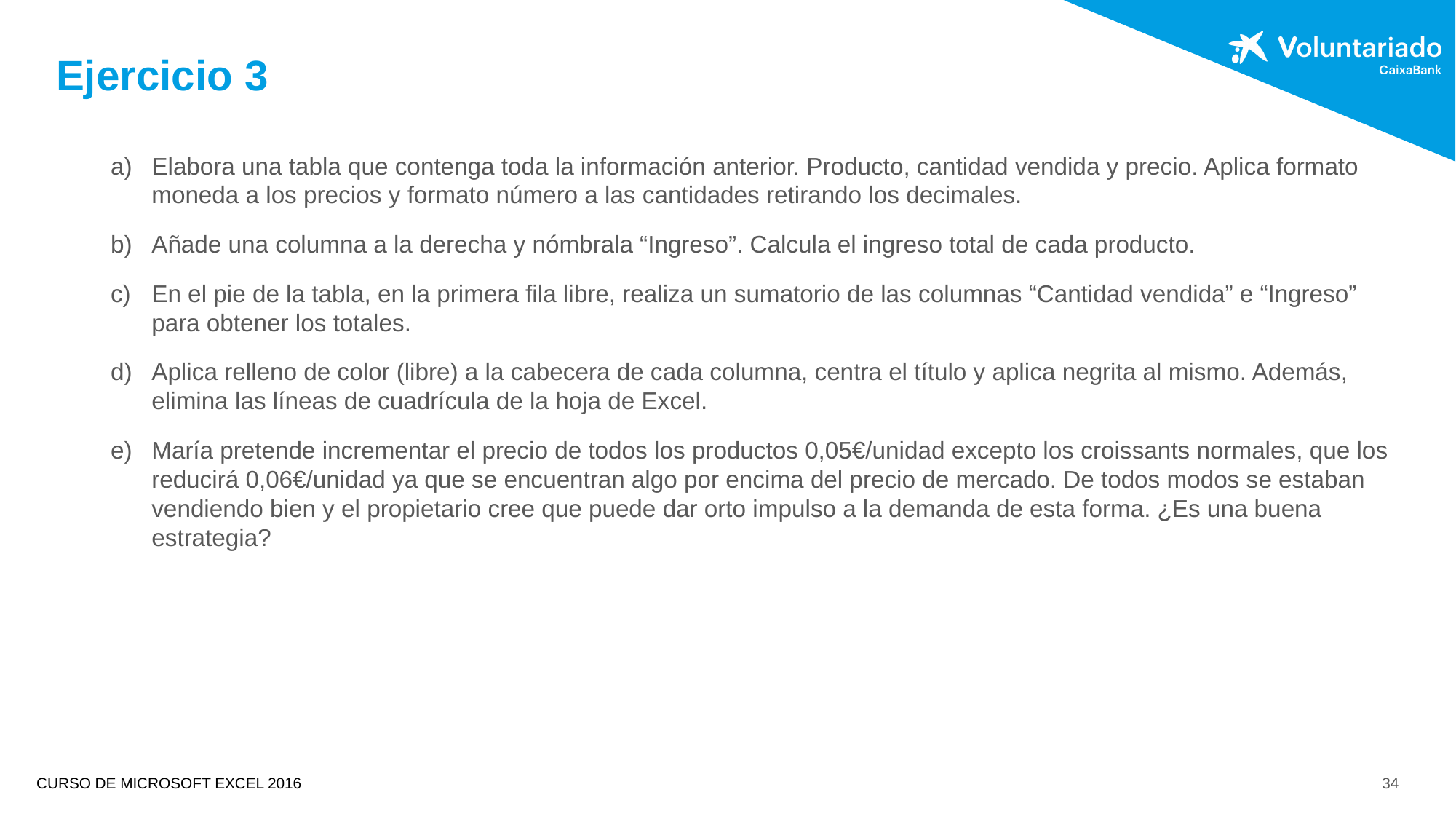

# Ejercicio 3
Elabora una tabla que contenga toda la información anterior. Producto, cantidad vendida y precio. Aplica formato moneda a los precios y formato número a las cantidades retirando los decimales.
Añade una columna a la derecha y nómbrala “Ingreso”. Calcula el ingreso total de cada producto.
En el pie de la tabla, en la primera fila libre, realiza un sumatorio de las columnas “Cantidad vendida” e “Ingreso” para obtener los totales.
Aplica relleno de color (libre) a la cabecera de cada columna, centra el título y aplica negrita al mismo. Además, elimina las líneas de cuadrícula de la hoja de Excel.
María pretende incrementar el precio de todos los productos 0,05€/unidad excepto los croissants normales, que los reducirá 0,06€/unidad ya que se encuentran algo por encima del precio de mercado. De todos modos se estaban vendiendo bien y el propietario cree que puede dar orto impulso a la demanda de esta forma. ¿Es una buena estrategia?